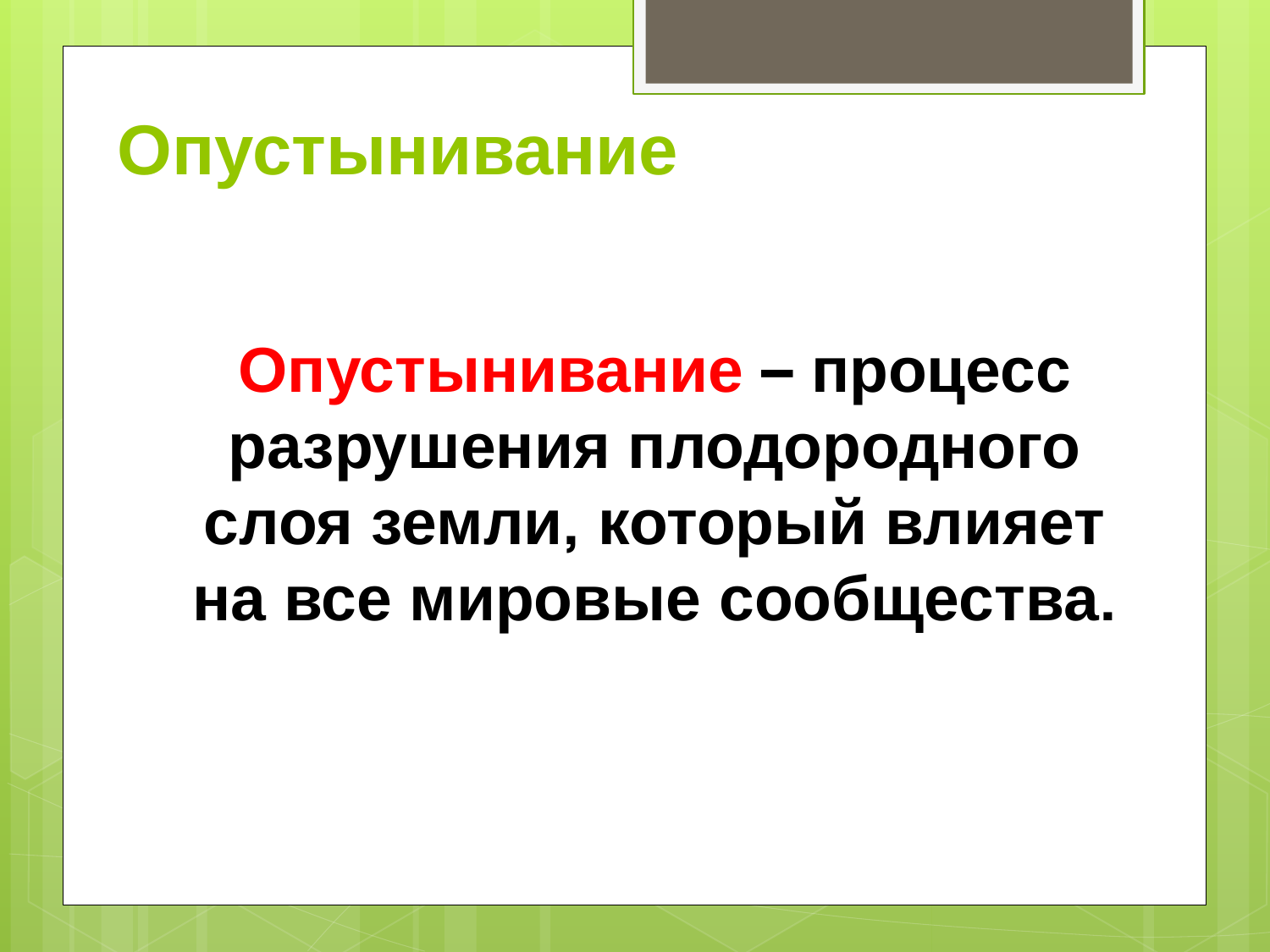

# Опустынивание
Опустынивание – процесс разрушения плодородного слоя земли, который влияет на все мировые сообщества.